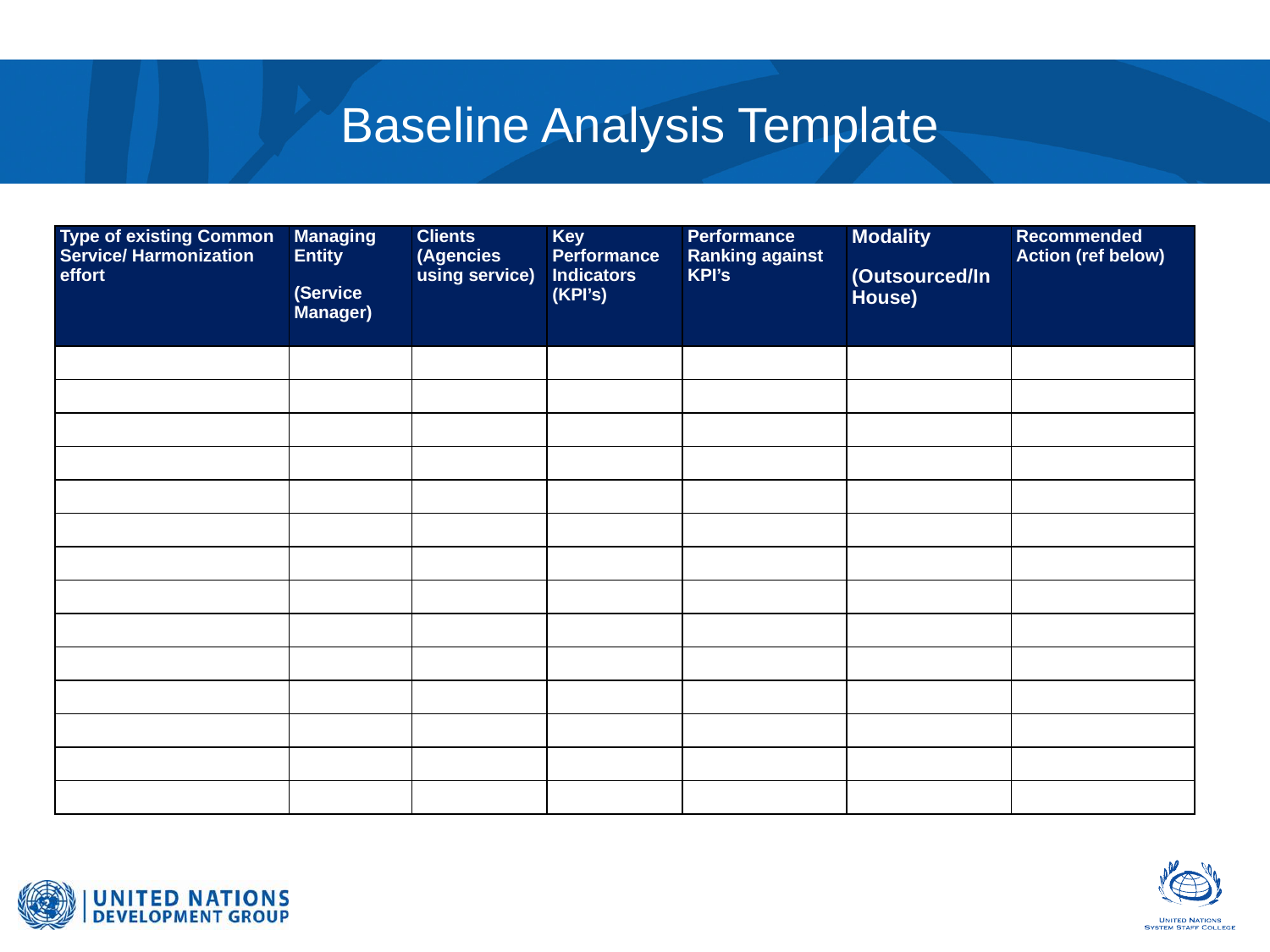

# Baseline Analysis Template
| Type of existing Common Service/ Harmonization effort | Managing Entity (Service Manager) | Clients (Agencies using service) | Key Performance Indicators (KPI’s) | Performance Ranking against KPI’s | Modality (Outsourced/In House) | Recommended Action (ref below) |
| --- | --- | --- | --- | --- | --- | --- |
|  |  |  |  |  |  |  |
|  |  |  |  |  |  |  |
|  |  |  |  |  |  |  |
|  |  |  |  |  |  |  |
|  |  |  |  |  |  |  |
|  |  |  |  |  |  |  |
|  |  |  |  |  |  |  |
|  |  |  |  |  |  |  |
|  |  |  |  |  |  |  |
|  |  |  |  |  |  |  |
|  |  |  |  |  |  |  |
|  |  |  |  |  |  |  |
|  |  |  |  |  |  |  |
|  |  |  |  |  |  |  |